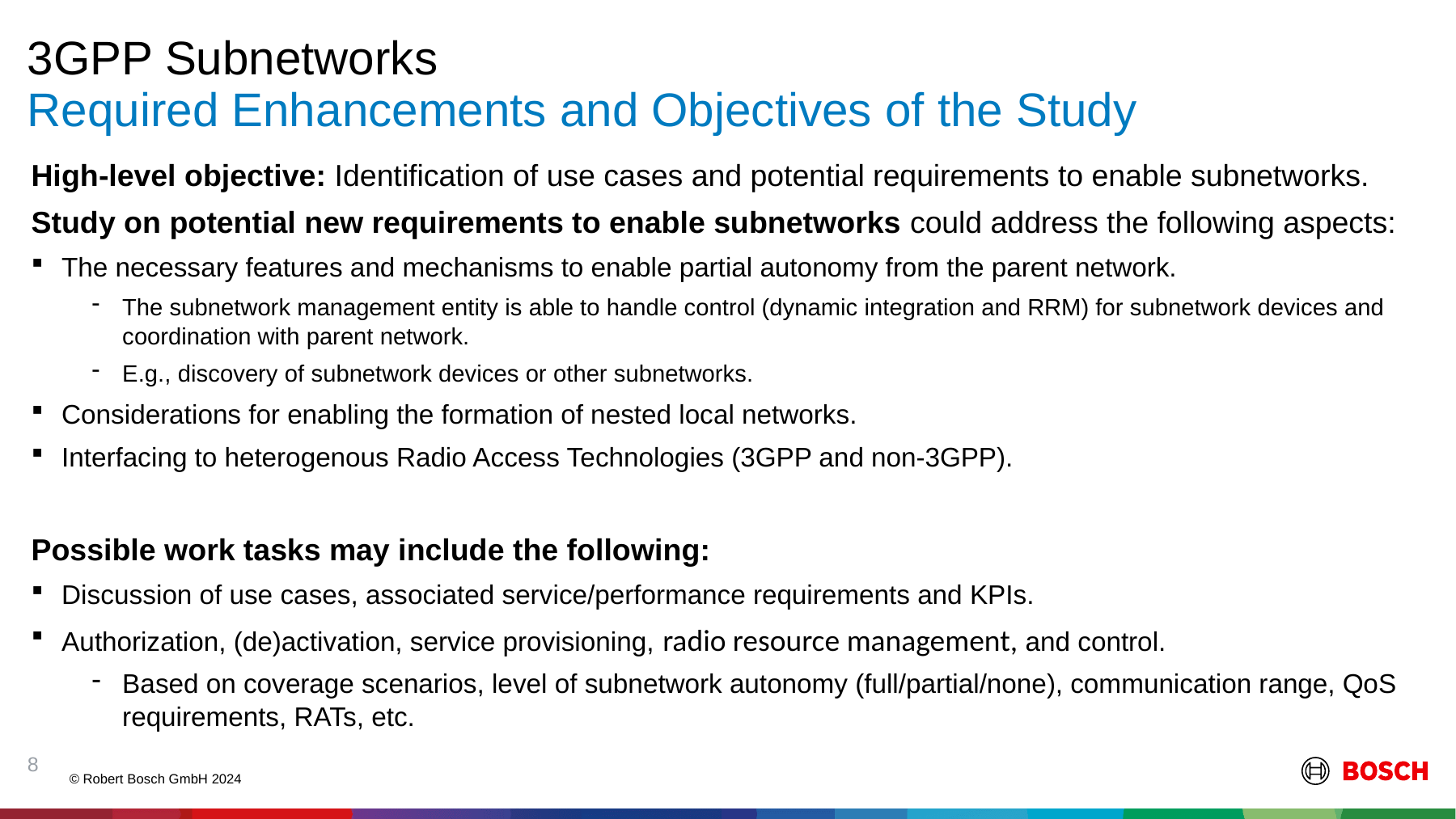

3GPP Subnetworks
# Required Enhancements and Objectives of the Study
High-level objective: Identification of use cases and potential requirements to enable subnetworks.
Study on potential new requirements to enable subnetworks could address the following aspects:
The necessary features and mechanisms to enable partial autonomy from the parent network.
The subnetwork management entity is able to handle control (dynamic integration and RRM) for subnetwork devices and coordination with parent network.
E.g., discovery of subnetwork devices or other subnetworks.
Considerations for enabling the formation of nested local networks.
Interfacing to heterogenous Radio Access Technologies (3GPP and non-3GPP).

Possible work tasks may include the following:
Discussion of use cases, associated service/performance requirements and KPIs.
Authorization, (de)activation, service provisioning, radio resource management, and control.
Based on coverage scenarios, level of subnetwork autonomy (full/partial/none), communication range, QoS requirements, RATs, etc.
8